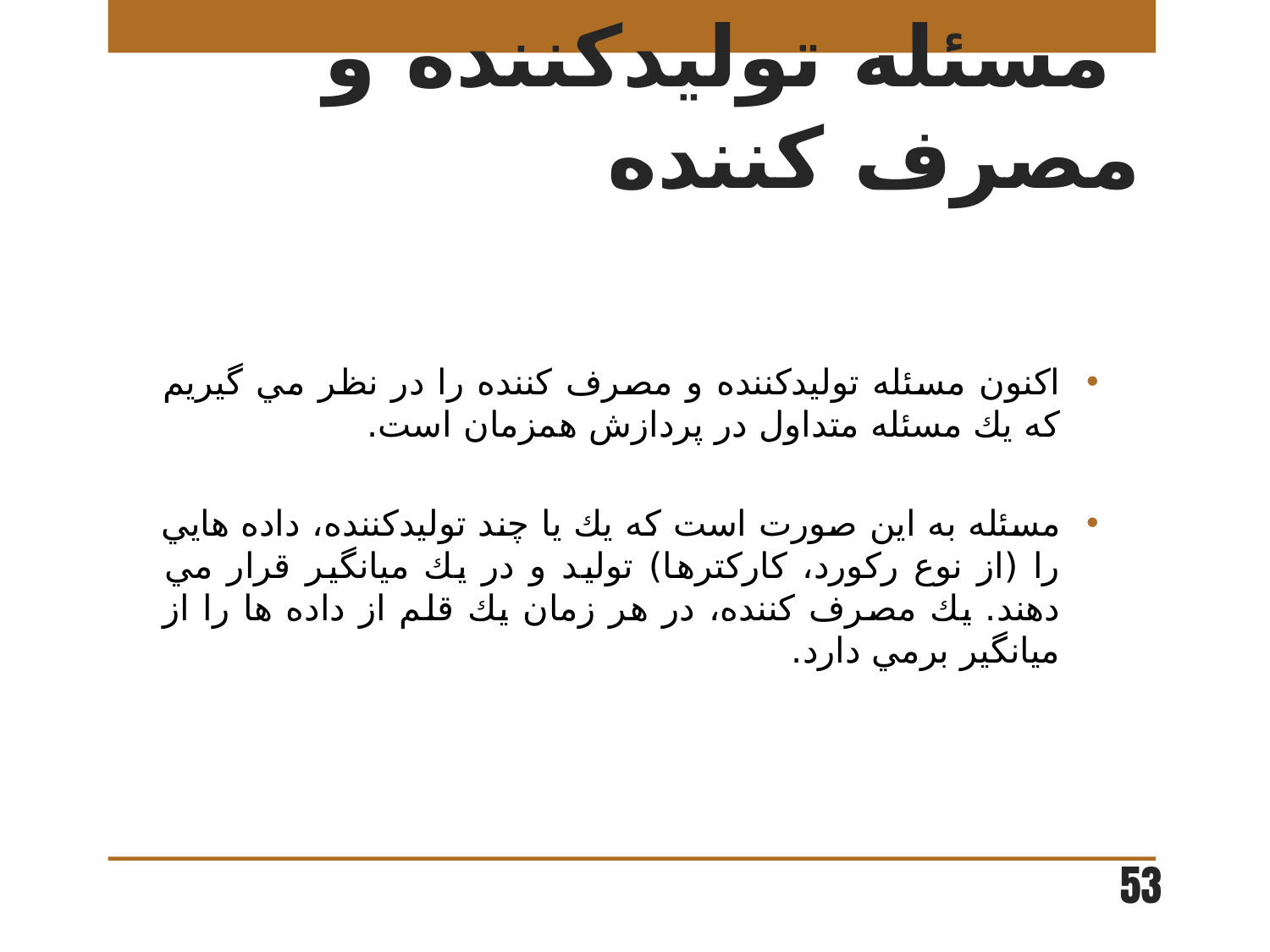

# مسئله توليدكننده و مصرف كننده
اكنون مسئله توليدكننده و مصرف كننده را در نظر مي گيريم كه يك مسئله متداول در پردازش همزمان است.

مسئله به اين صورت است كه يك يا چند توليدكننده، داده هايي را (از نوع ركورد، كاركترها) توليد و در يك ميانگير قرار مي دهند. يك مصرف كننده، در هر زمان يك قلم از داده ها را از ميانگير برمي دارد.

53